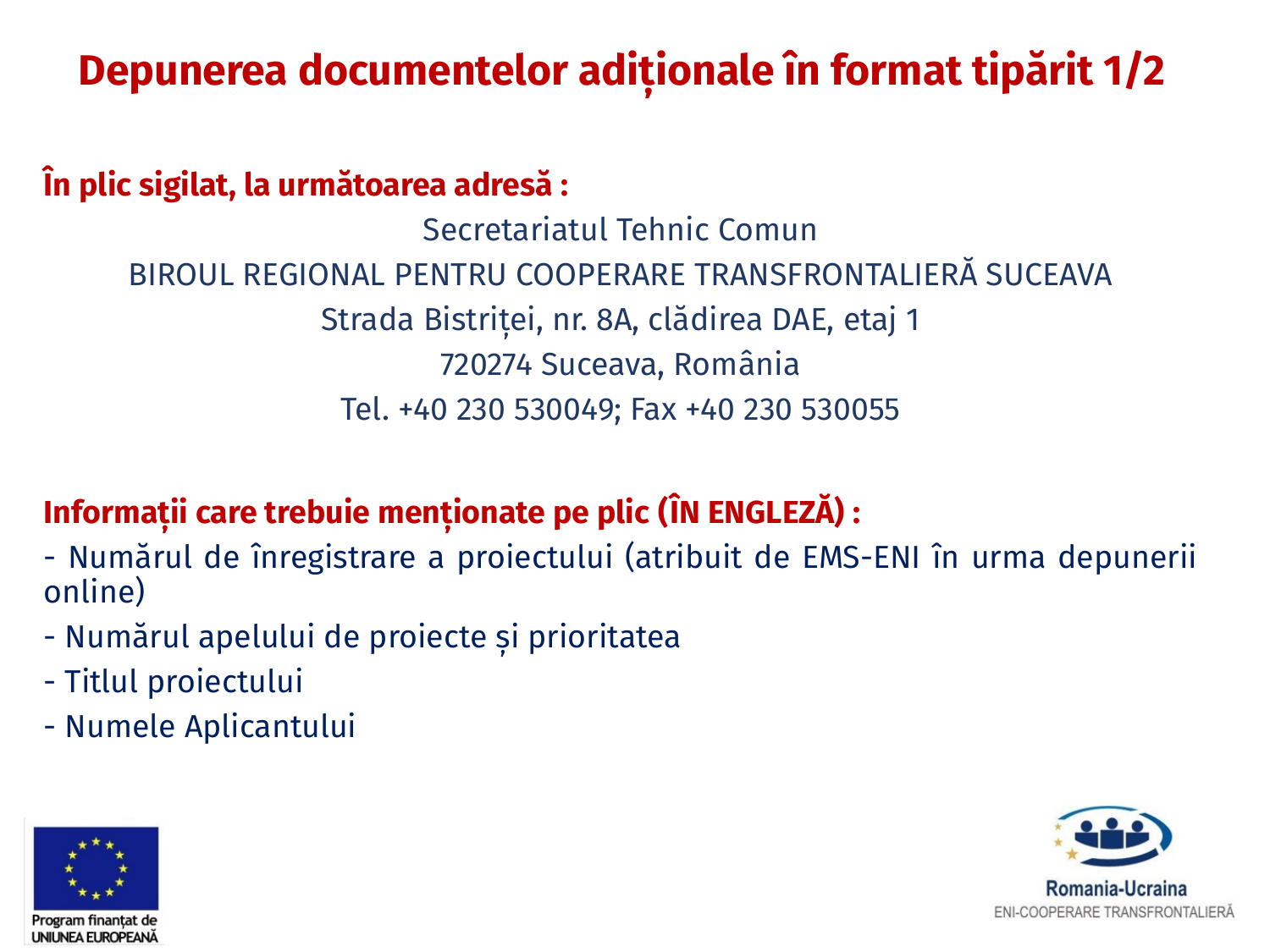

# Depunerea documentelor adiționale în format tipărit 1/2

În plic sigilat, la următoarea adresă :
Secretariatul Tehnic Comun
BIROUL REGIONAL PENTRU COOPERARE TRANSFRONTALIERĂ SUCEAVA
Strada Bistriței, nr. 8A, clădirea DAE, etaj 1
720274 Suceava, România
Tel. +40 230 530049; Fax +40 230 530055

Informații care trebuie menționate pe plic (ÎN ENGLEZĂ) :
- Numărul de înregistrare a proiectului (atribuit de EMS-ENI în urma depunerii online)
- Numărul apelului de proiecte și prioritatea
- Titlul proiectului
- Numele Aplicantului